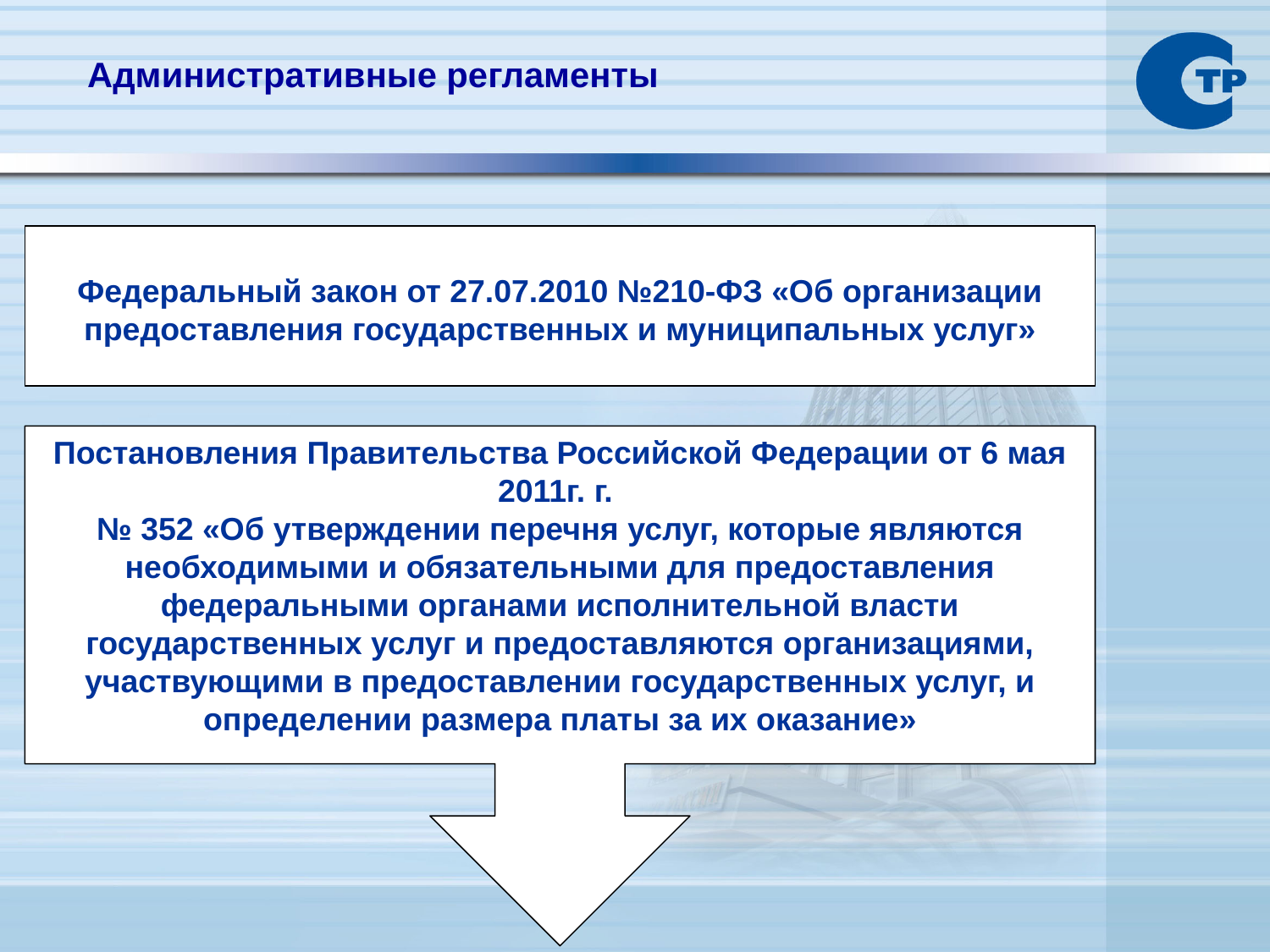

Административные регламенты

Федеральный закон от 27.07.2010 №210-ФЗ «Об организации предоставления государственных и муниципальных услуг»
Постановления Правительства Российской Федерации от 6 мая 2011г. г.
№ 352 «Об утверждении перечня услуг, которые являются необходимыми и обязательными для предоставления федеральными органами исполнительной власти государственных услуг и предоставляются организациями, участвующими в предоставлении государственных услуг, и определении размера платы за их оказание»